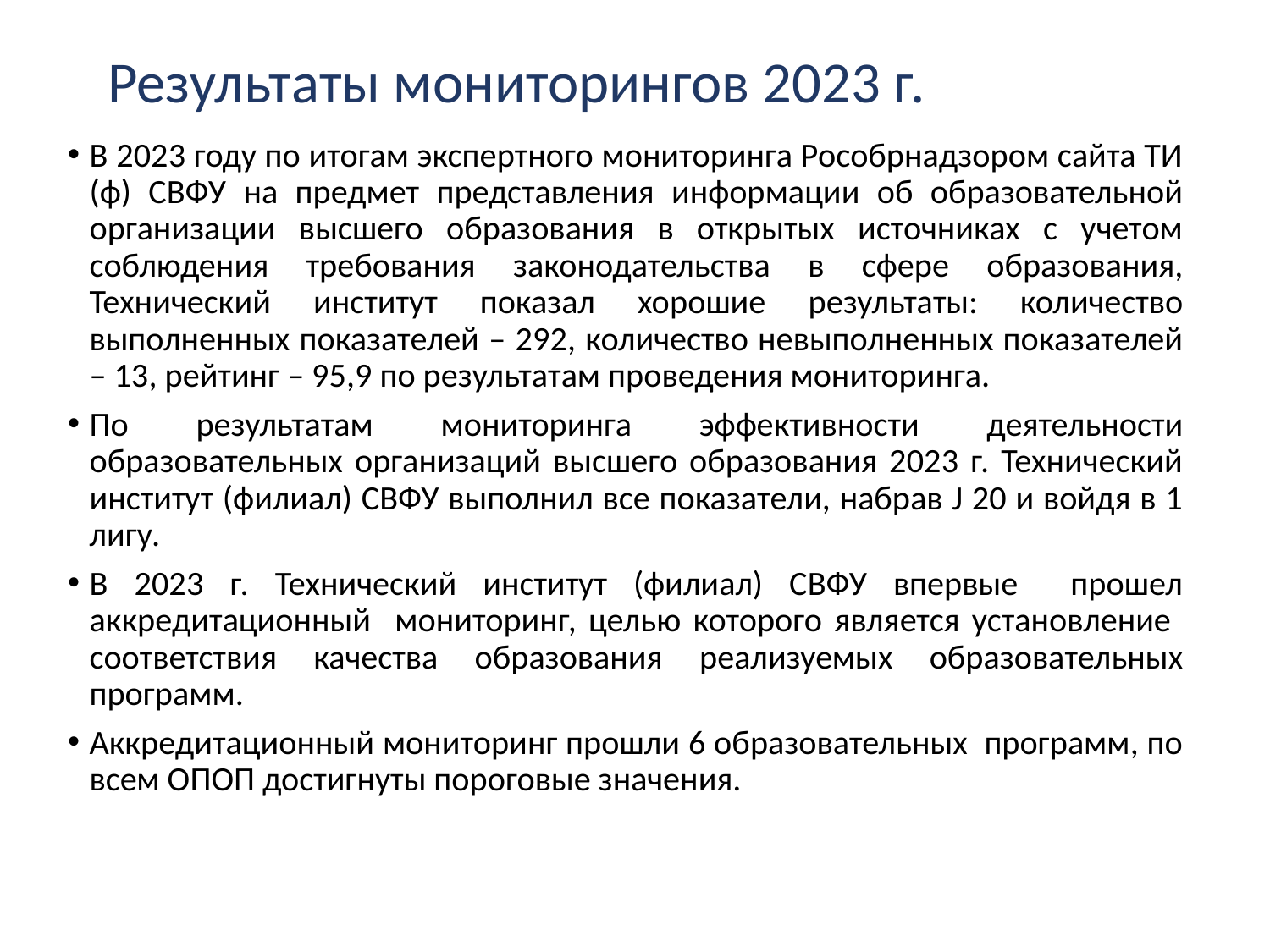

# Результаты мониторингов 2023 г.
В 2023 году по итогам экспертного мониторинга Рособрнадзором сайта ТИ (ф) СВФУ на предмет представления информации об образовательной организации высшего образования в открытых источниках с учетом соблюдения требования законодательства в сфере образования, Технический институт показал хорошие результаты: количество выполненных показателей – 292, количество невыполненных показателей – 13, рейтинг – 95,9 по результатам проведения мониторинга.
По результатам мониторинга эффективности деятельности образовательных организаций высшего образования 2023 г. Технический институт (филиал) СВФУ выполнил все показатели, набрав J 20 и войдя в 1 лигу.
В 2023 г. Технический институт (филиал) СВФУ впервые  прошел аккредитационный  мониторинг, целью которого является установление  соответствия качества образования реализуемых образовательных программ.
Аккредитационный мониторинг прошли 6 образовательных  программ, по всем ОПОП достигнуты пороговые значения.